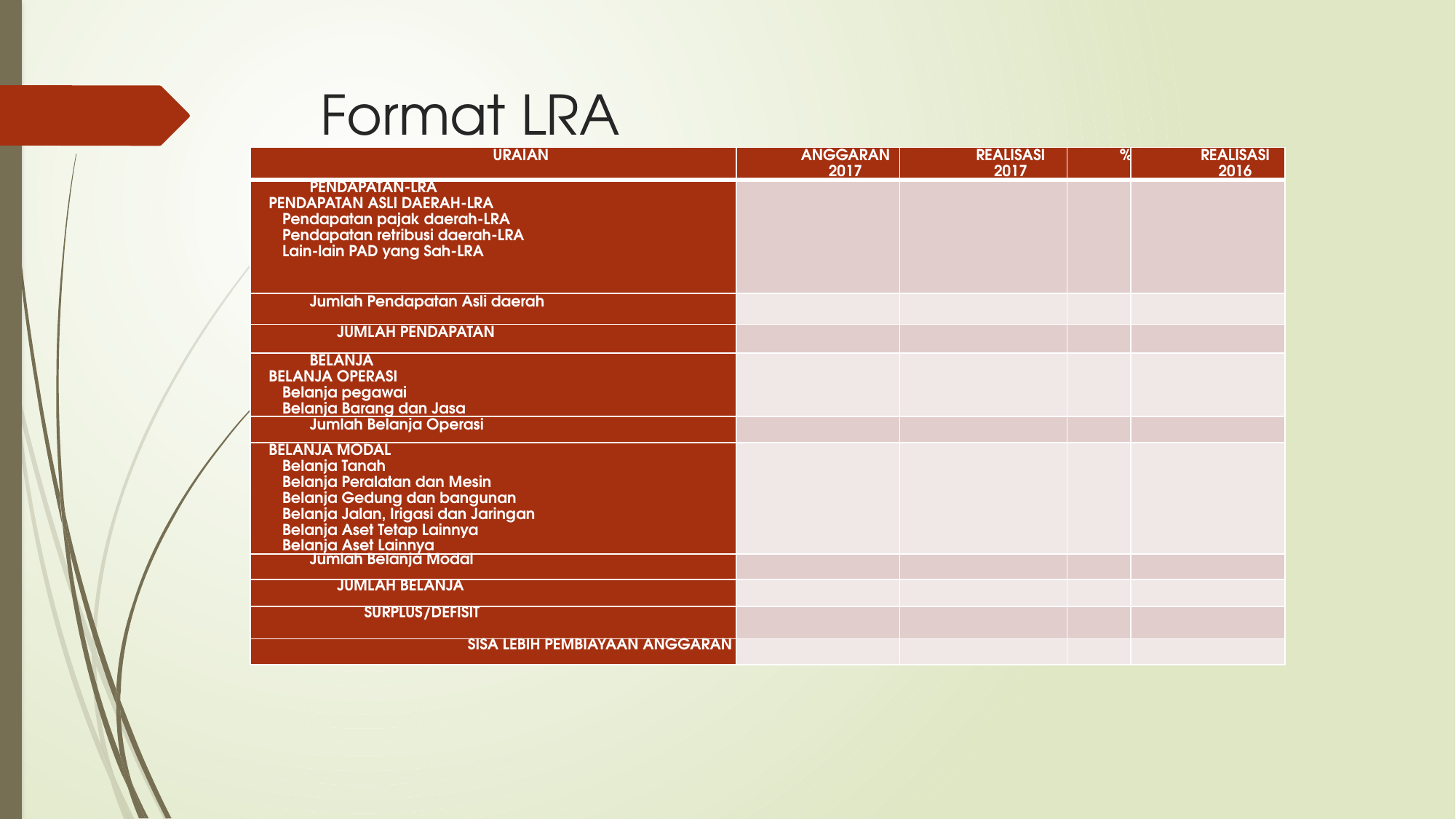

# Format LRA
| URAIAN | ANGGARAN 2017 | REALISASI 2017 | % | REALISASI 2016 |
| --- | --- | --- | --- | --- |
| PENDAPATAN-LRA PENDAPATAN ASLI DAERAH-LRA Pendapatan pajak daerah-LRA Pendapatan retribusi daerah-LRA Lain-lain PAD yang Sah-LRA |  |  |  |  |
| Jumlah Pendapatan Asli daerah |  |  |  |  |
| JUMLAH PENDAPATAN |  |  |  |  |
| BELANJA BELANJA OPERASI Belanja pegawai Belanja Barang dan Jasa |  |  |  |  |
| Jumlah Belanja Operasi |  |  |  |  |
| BELANJA MODAL Belanja Tanah Belanja Peralatan dan Mesin Belanja Gedung dan bangunan Belanja Jalan, Irigasi dan Jaringan Belanja Aset Tetap Lainnya Belanja Aset Lainnya |  |  |  |  |
| Jumlah Belanja Modal |  |  |  |  |
| JUMLAH BELANJA |  |  |  |  |
| SURPLUS/DEFISIT |  |  |  |  |
| SISA LEBIH PEMBIAYAAN ANGGARAN |  |  |  |  |